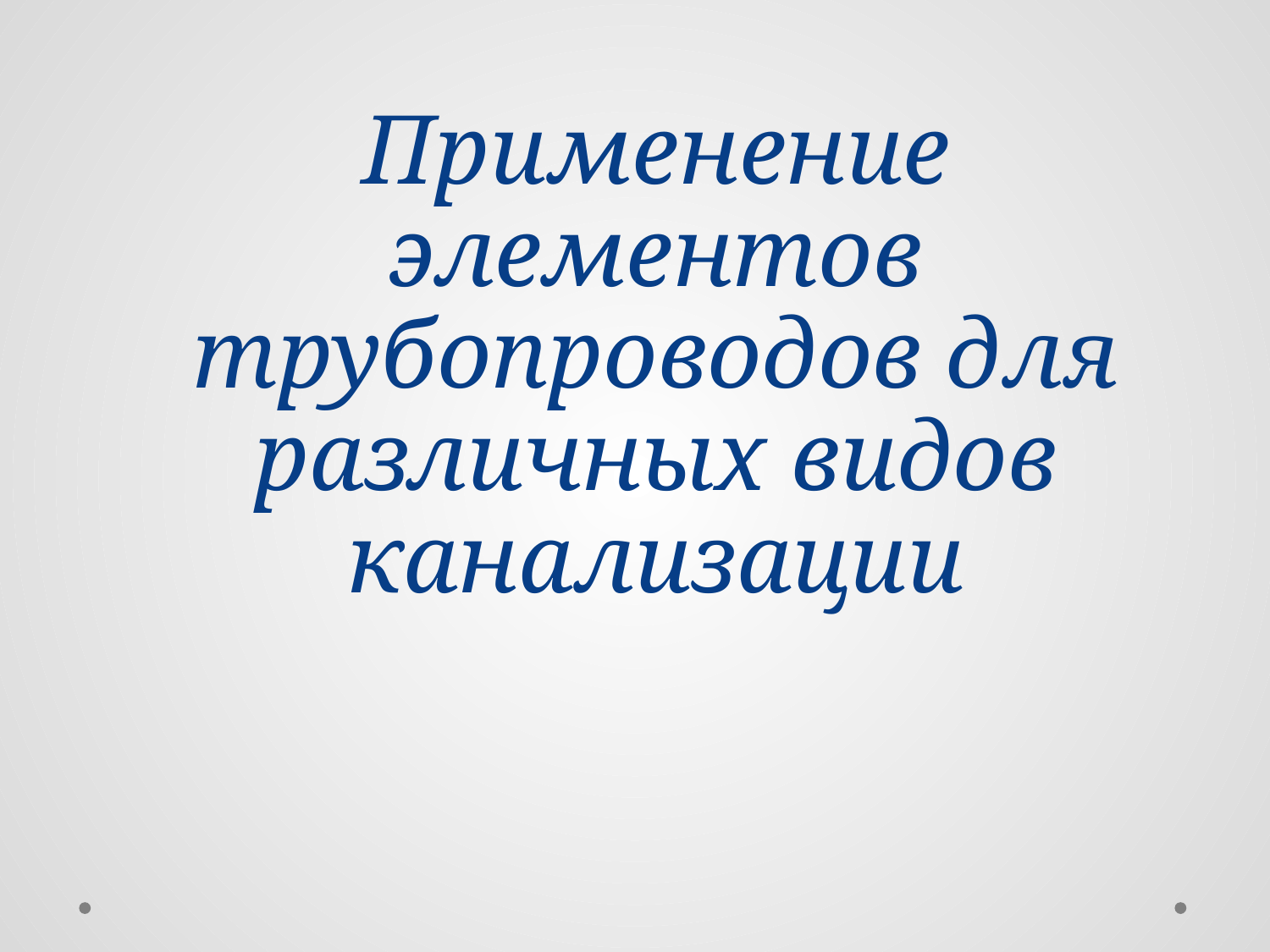

Применение элементов трубопроводов для различных видов канализации